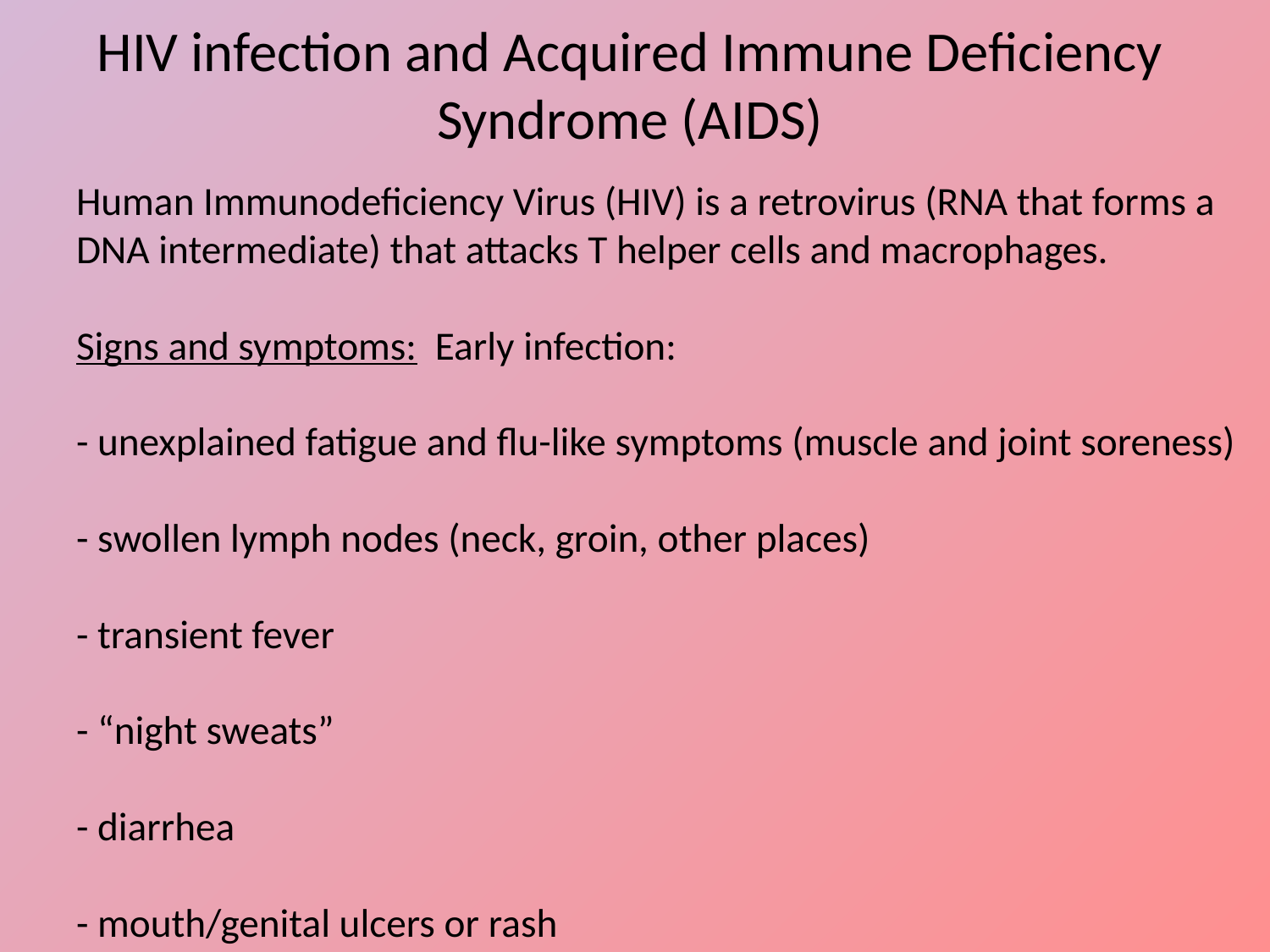

# HIV infection and Acquired Immune Deficiency Syndrome (AIDS)
Human Immunodeficiency Virus (HIV) is a retrovirus (RNA that forms a DNA intermediate) that attacks T helper cells and macrophages.
Signs and symptoms:  Early infection:
- unexplained fatigue and flu-like symptoms (muscle and joint soreness)
- swollen lymph nodes (neck, groin, other places)
- transient fever
- “night sweats”
- diarrhea
- mouth/genital ulcers or rash